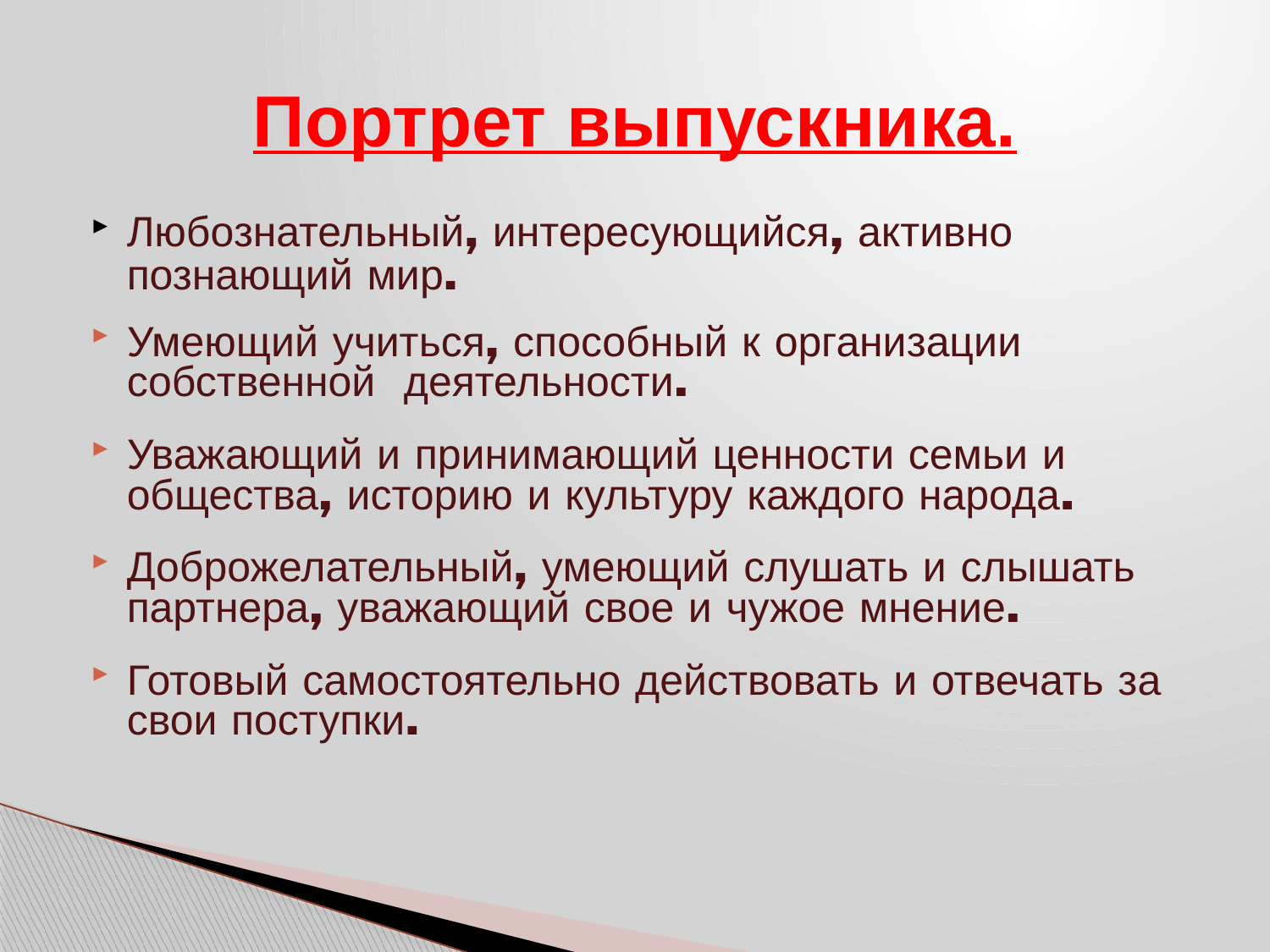

# Портрет выпускника.
Любознательный, интересующийся, активно познающий мир.

Умеющий учиться, способный к организации собственной  деятельности.

Уважающий и принимающий ценности семьи и общества, историю и культуру каждого народа.

Доброжелательный, умеющий слушать и слышать партнера, уважающий свое и чужое мнение.

Готовый самостоятельно действовать и отвечать за свои поступки.